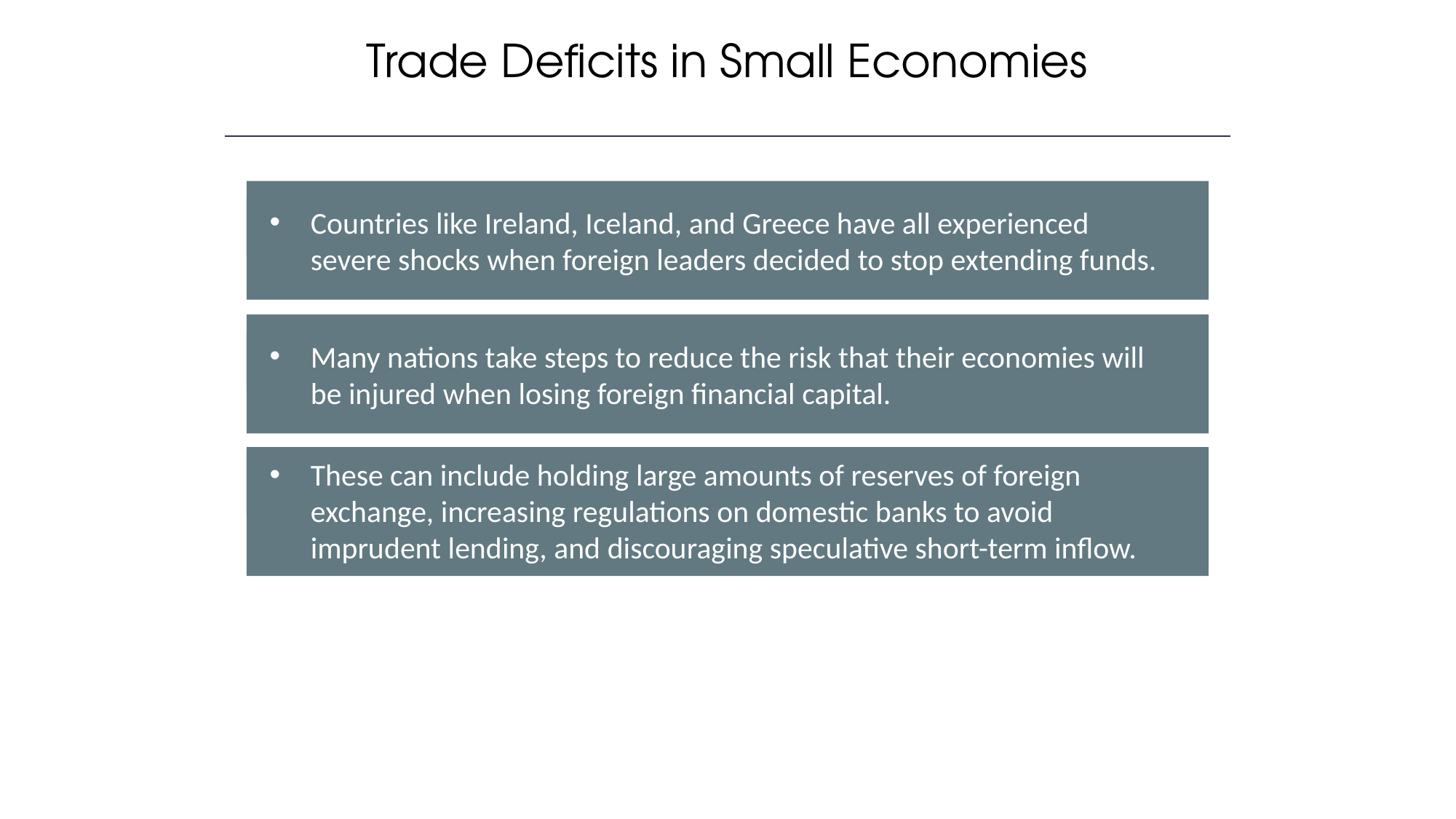

Trade Deficits in Small Economies
HAWKES LEARNING

Countries like Ireland, Iceland, and Greece have all experienced severe shocks when foreign leaders decided to stop extending funds.

Many nations take steps to reduce the risk that their economies will be injured when losing foreign financial capital.

These can include holding large amounts of reserves of foreign exchange, increasing regulations on domestic banks to avoid imprudent lending, and discouraging speculative short-term inflow.
The CPI is subject to two types of bias: substitution bias and quality/new goods bias.
Both substitution bias and quality/new goods bias tend to overstate the negative impact of inflation on consumers.